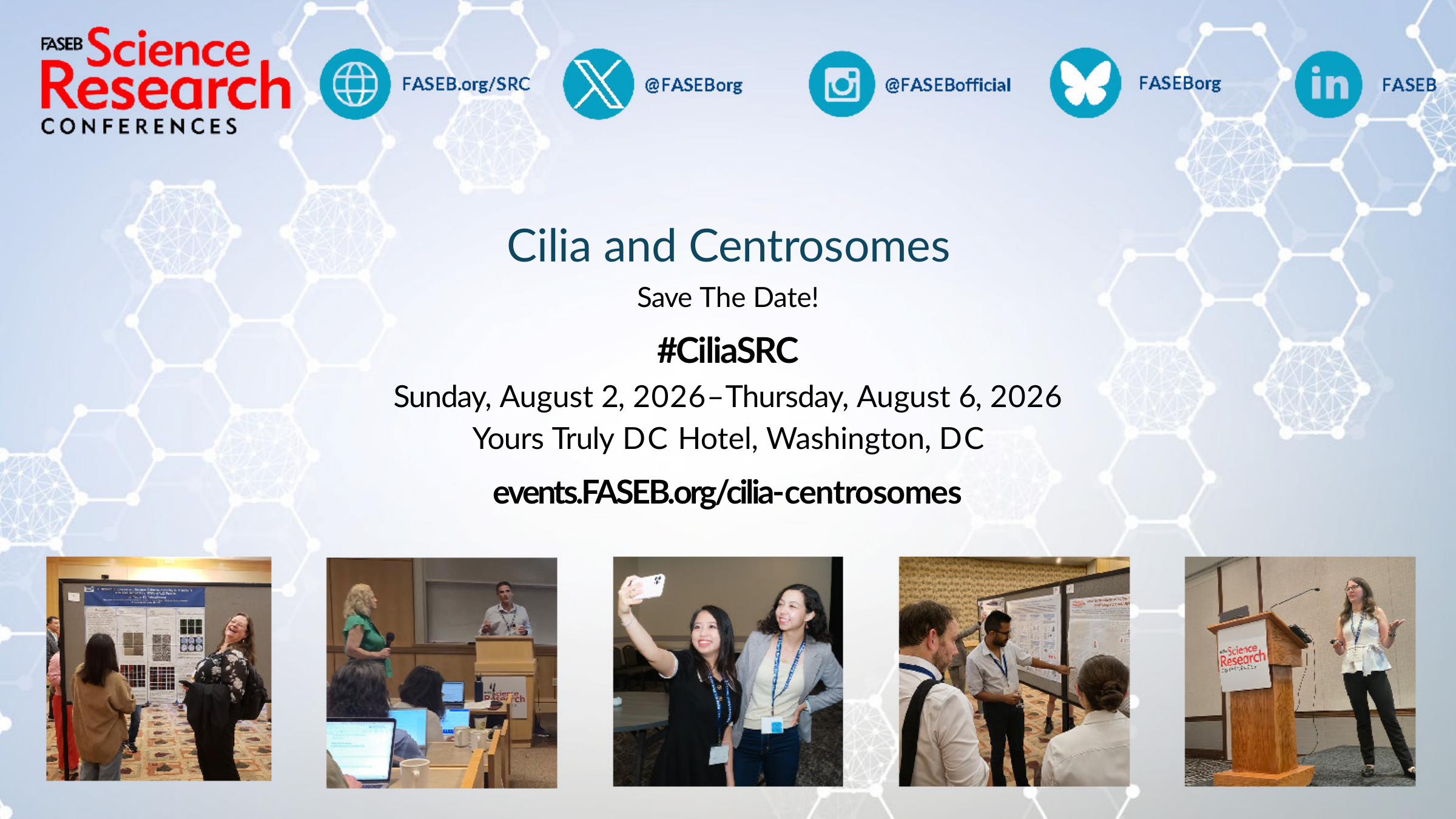

# Cilia and Centrosomes
Save The Date!
#CiliaSRC
Sunday, August 2, 2026–Thursday, August 6, 2026 Yours Truly DC Hotel, Washington, DC
events.FASEB.org/cilia-centrosomes